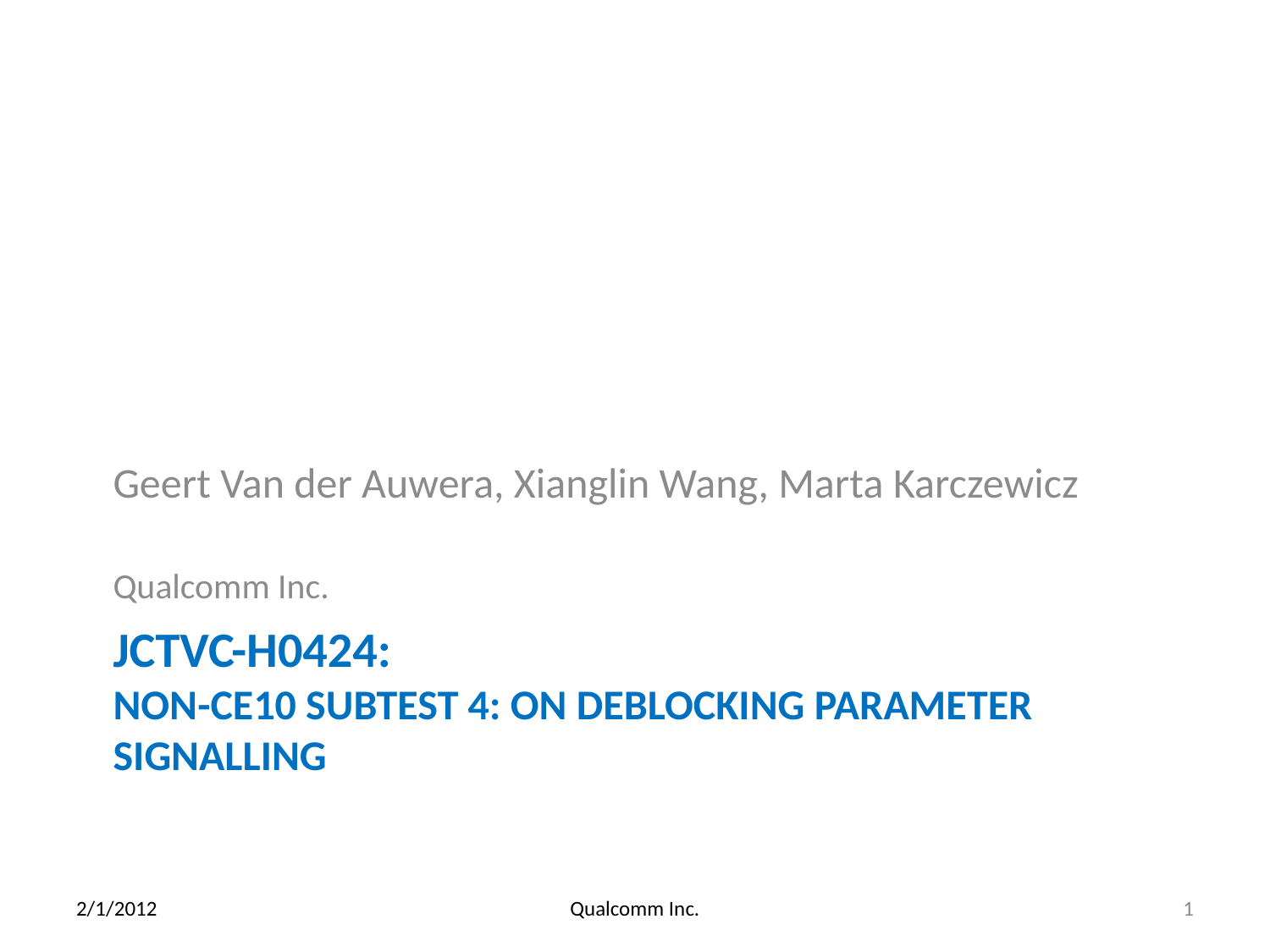

Geert Van der Auwera, Xianglin Wang, Marta Karczewicz

Qualcomm Inc.
# JCTVC-H0424: Non-CE10 Subtest 4: On Deblocking Parameter Signalling
2/1/2012
Qualcomm Inc.
1